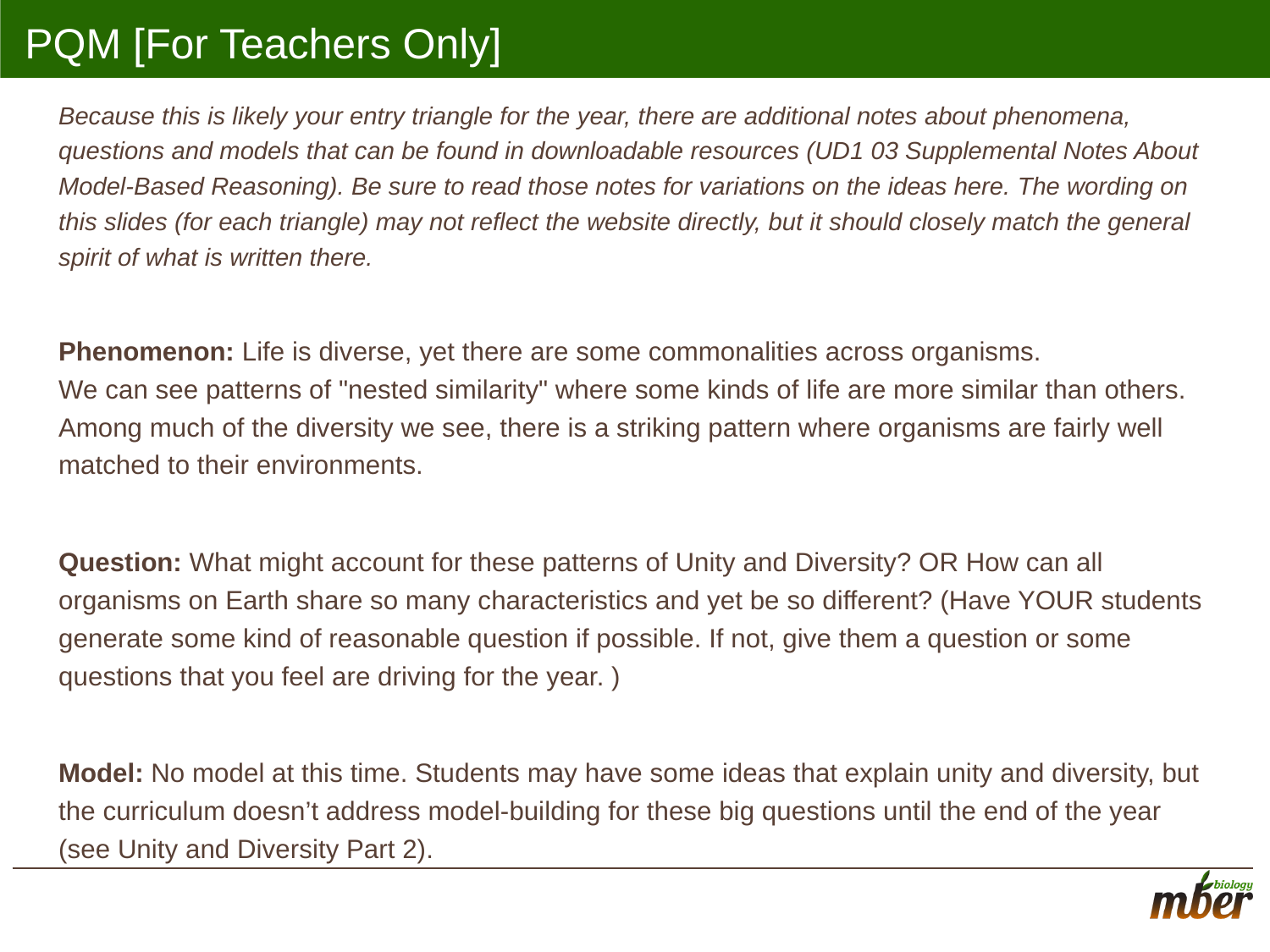

# PQM [For Teachers Only]
Because this is likely your entry triangle for the year, there are additional notes about phenomena, questions and models that can be found in downloadable resources (UD1 03 Supplemental Notes About Model-Based Reasoning). Be sure to read those notes for variations on the ideas here. The wording on this slides (for each triangle) may not reflect the website directly, but it should closely match the general spirit of what is written there.

Phenomenon: Life is diverse, yet there are some commonalities across organisms.
We can see patterns of "nested similarity" where some kinds of life are more similar than others. Among much of the diversity we see, there is a striking pattern where organisms are fairly well matched to their environments.

Question: What might account for these patterns of Unity and Diversity? OR How can all organisms on Earth share so many characteristics and yet be so different? (Have YOUR students generate some kind of reasonable question if possible. If not, give them a question or some questions that you feel are driving for the year. )

Model: No model at this time. Students may have some ideas that explain unity and diversity, but the curriculum doesn’t address model-building for these big questions until the end of the year (see Unity and Diversity Part 2).